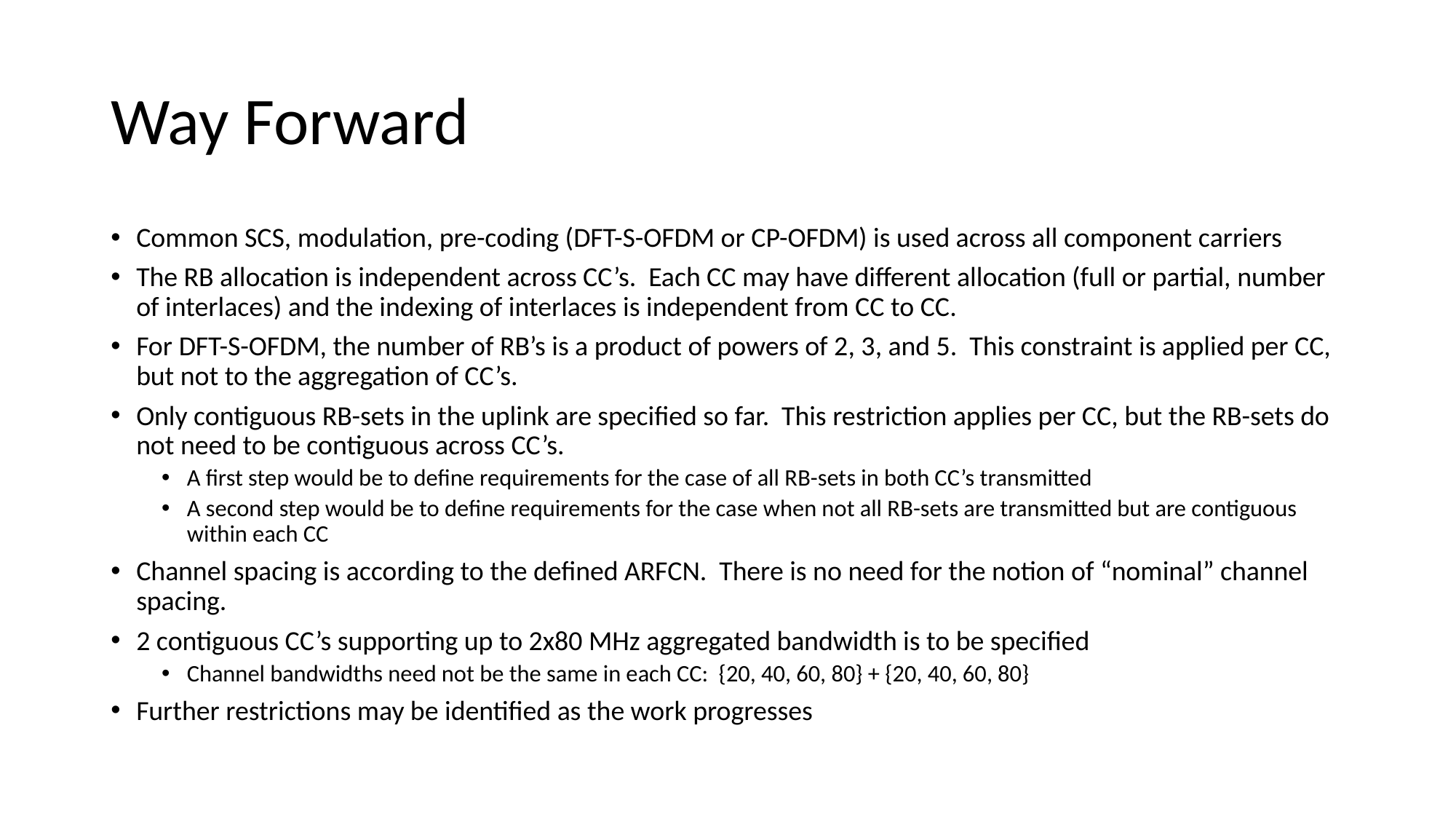

# Way Forward
Common SCS, modulation, pre-coding (DFT-S-OFDM or CP-OFDM) is used across all component carriers
The RB allocation is independent across CC’s.  Each CC may have different allocation (full or partial, number of interlaces) and the indexing of interlaces is independent from CC to CC.
For DFT-S-OFDM, the number of RB’s is a product of powers of 2, 3, and 5.  This constraint is applied per CC, but not to the aggregation of CC’s.
Only contiguous RB-sets in the uplink are specified so far.  This restriction applies per CC, but the RB-sets do not need to be contiguous across CC’s.
A first step would be to define requirements for the case of all RB-sets in both CC’s transmitted
A second step would be to define requirements for the case when not all RB-sets are transmitted but are contiguous within each CC
Channel spacing is according to the defined ARFCN.  There is no need for the notion of “nominal” channel spacing.
2 contiguous CC’s supporting up to 2x80 MHz aggregated bandwidth is to be specified
Channel bandwidths need not be the same in each CC:  {20, 40, 60, 80} + {20, 40, 60, 80}
Further restrictions may be identified as the work progresses